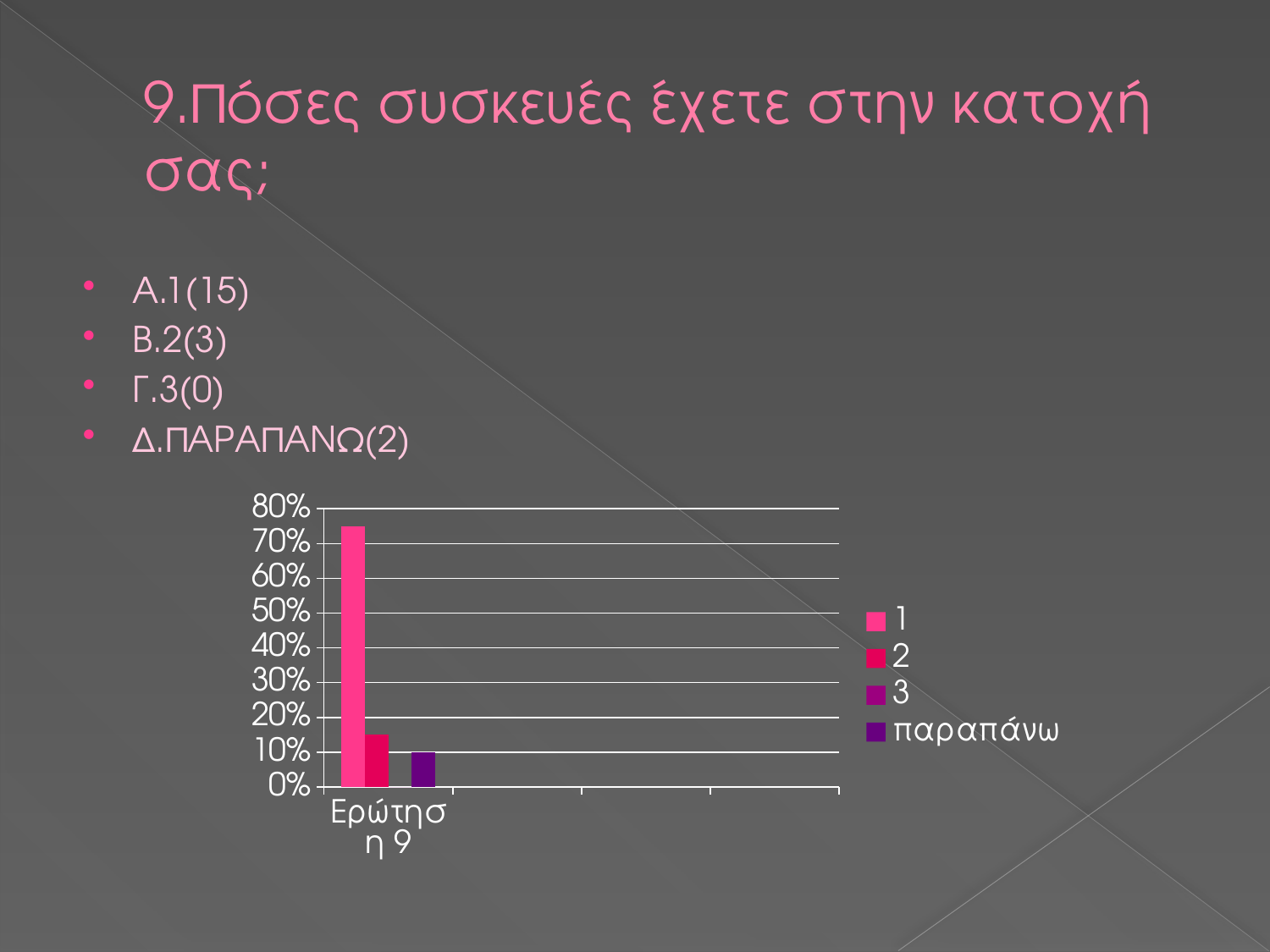

# 9.Πόσες συσκευές έχετε στην κατοχή σας;
Α.1(15)
Β.2(3)
Γ.3(0)
Δ.ΠΑΡΑΠΑΝΩ(2)

### Chart

| Category | 1 | 2 | 3 | παραπάνω |
|---|---|---|---|---|
| Ερώτηση 9 | 0.7500000000000002 | 0.15000000000000005 | 0.0 | 0.1 |